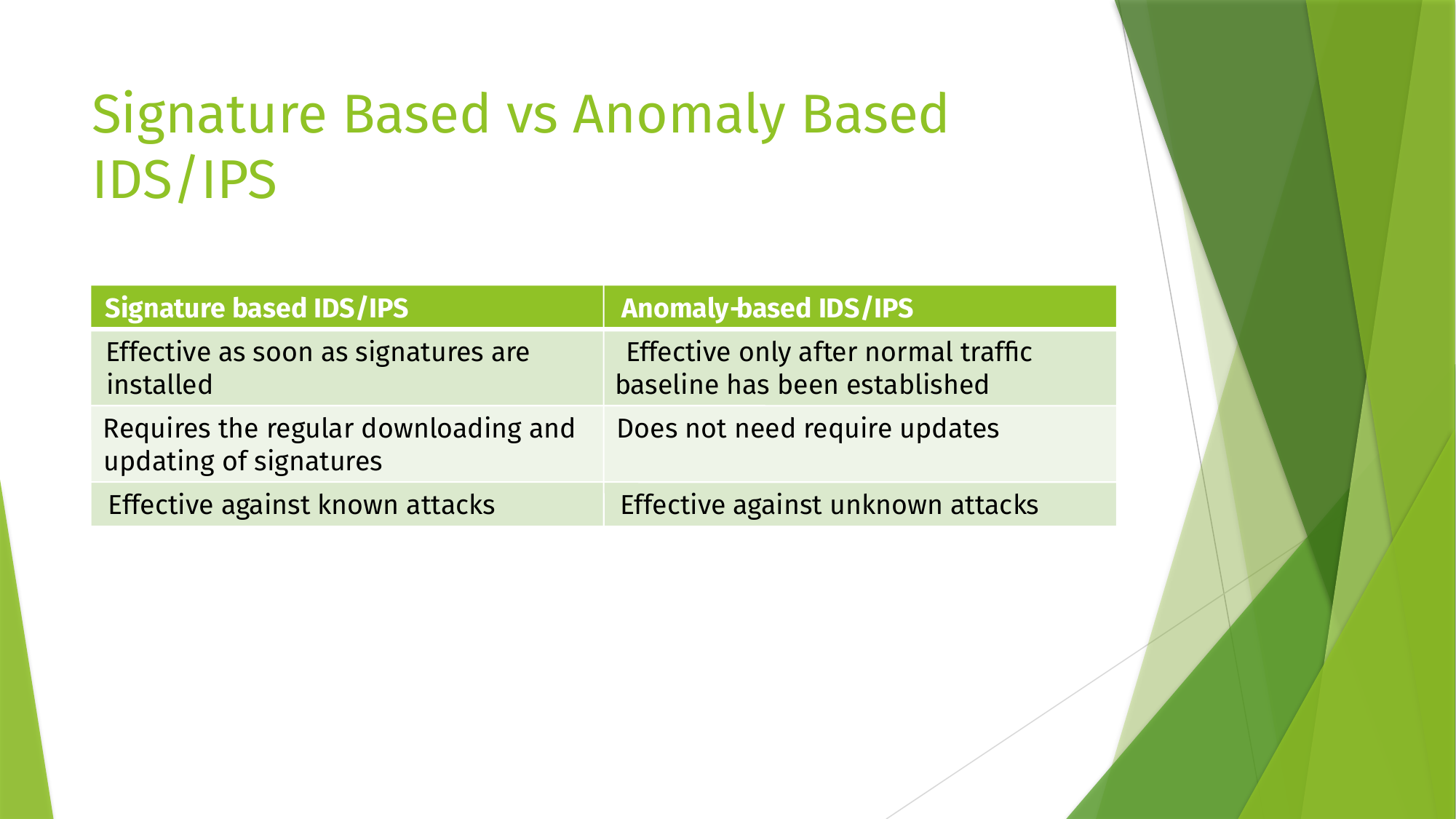

# Signature Based vs Anomaly Based IDS/IPS

Signature based IDS/IPS
Anomaly
-
based IDS/IPS

Effective as soon as signatures are
Effective only after normal traffic
installed
baseline has been established

Requires the regular downloading and
Does not need require updates
updating of signatures

Effective against known attacks
Effective against unknown attacks